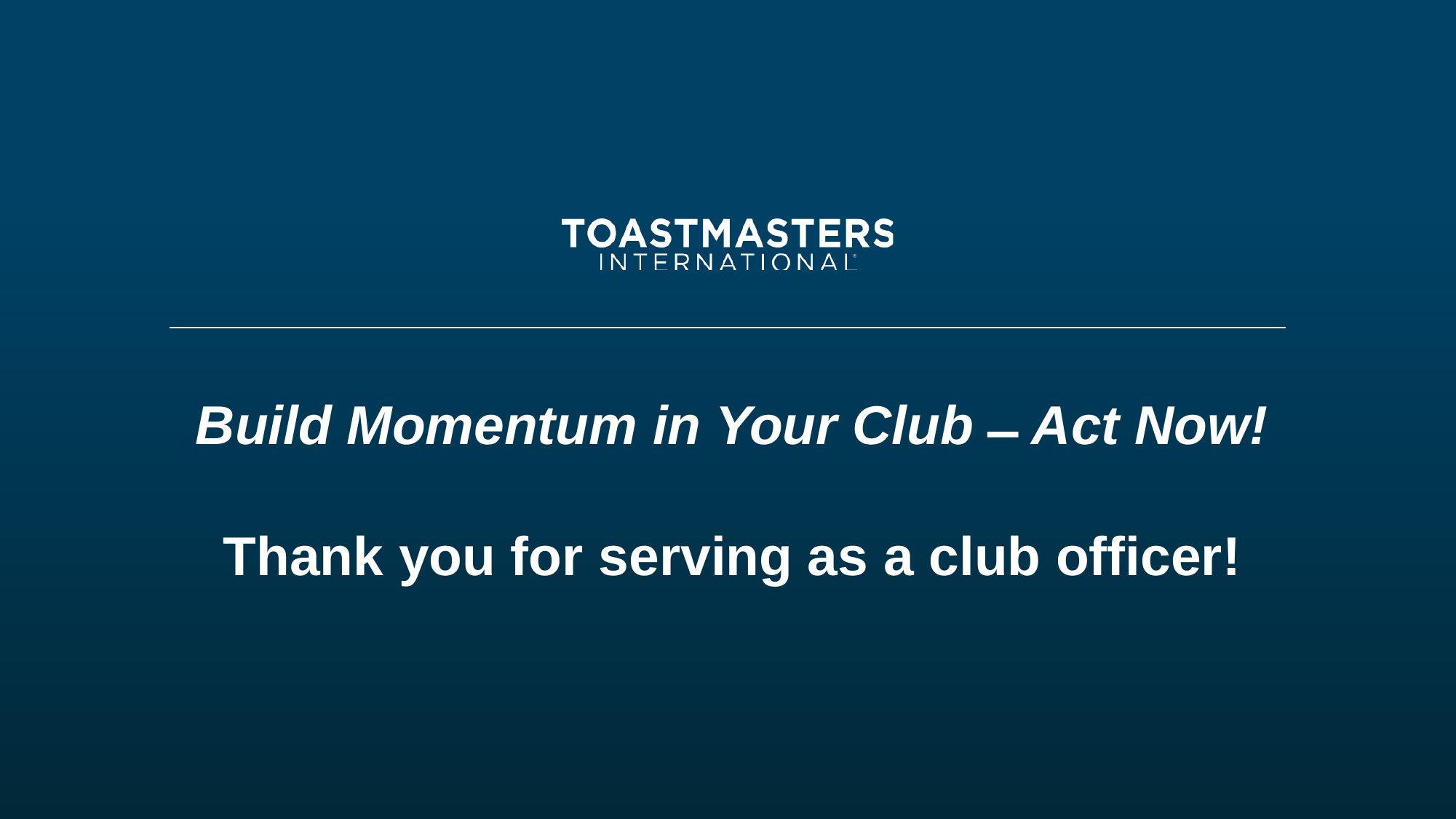

Build Momentum in Your Club  ̶  Act Now!

Thank you for serving as a club officer!